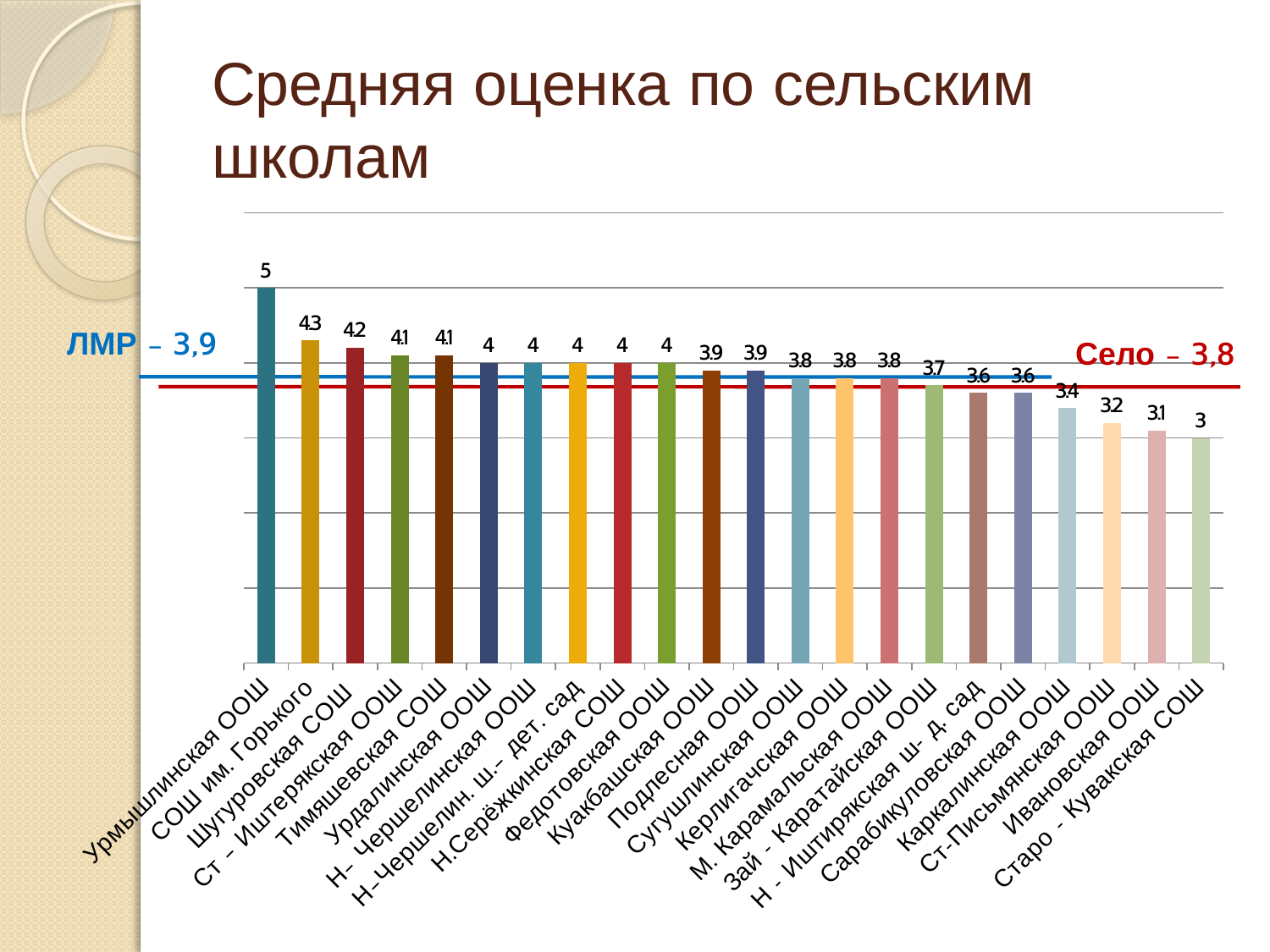

# Средняя оценка по сельским школам

### Chart

| Category | Ряд 1 |
|---|---|
| Урмышлинская ООШ | 5.0 |
| СОШ им. Горького | 4.3 |
| Шугуровская СОШ  | 4.2 |
| Ст – Иштерякская ООШ | 4.1 |
| Тимяшевская СОШ | 4.1 |
| Урдалинская ООШ | 4.0 |
| Н– Чершелинская ООШ | 4.0 |
| Н–Чершелин. ш.– дет. сад | 4.0 |
| Н.Серёжкинская СОШ | 4.0 |
| Федотовская ООШ | 4.0 |
| Куакбашская ООШ | 3.9 |
| Подлесная ООШ | 3.9 |
| Сугушлинская ООШ | 3.8 |
| Керлигачская ООШ | 3.8 |
| М. Карамальская ООШ | 3.8 |
| Зай - Каратайская ООШ | 3.7 |
| Н - Иштирякская ш- д. сад | 3.6 |
| Сарабикуловская ООШ | 3.6 |
| Каркалинская ООШ | 3.4 |
| Ст-Письмянская ООШ | 3.2 |
| Ивановская ООШ | 3.1 |
| Старо - Кувакская СОШ | 3.0 |
ЛМР – 3,9
Село – 3,8